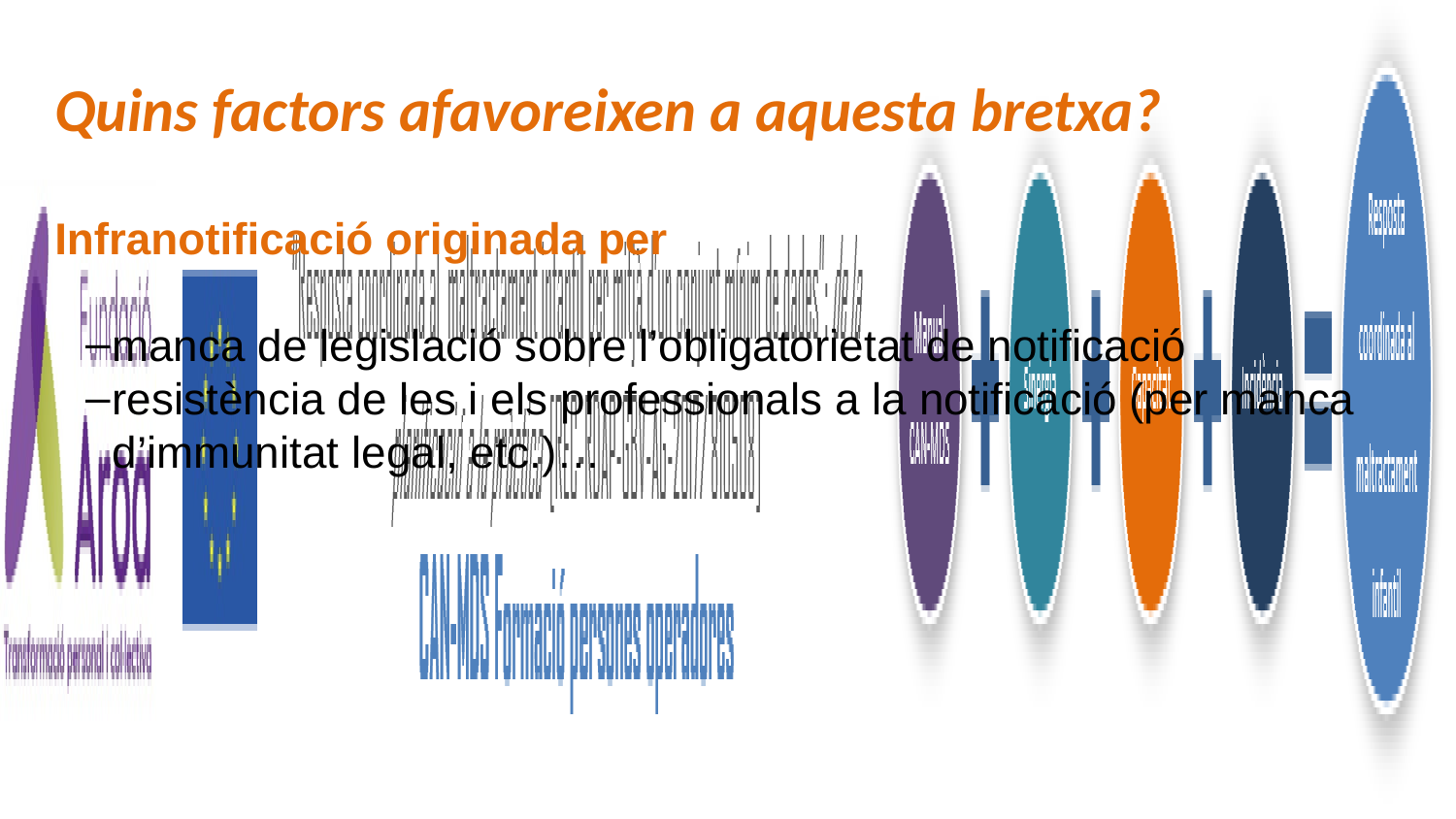

# Quins factors afavoreixen a aquesta bretxa?
Infranotificació originada per

manca de legislació sobre l’obligatorietat de notificació
resistència de les i els professionals a la notificació (per manca d’immunitat legal, etc.)…